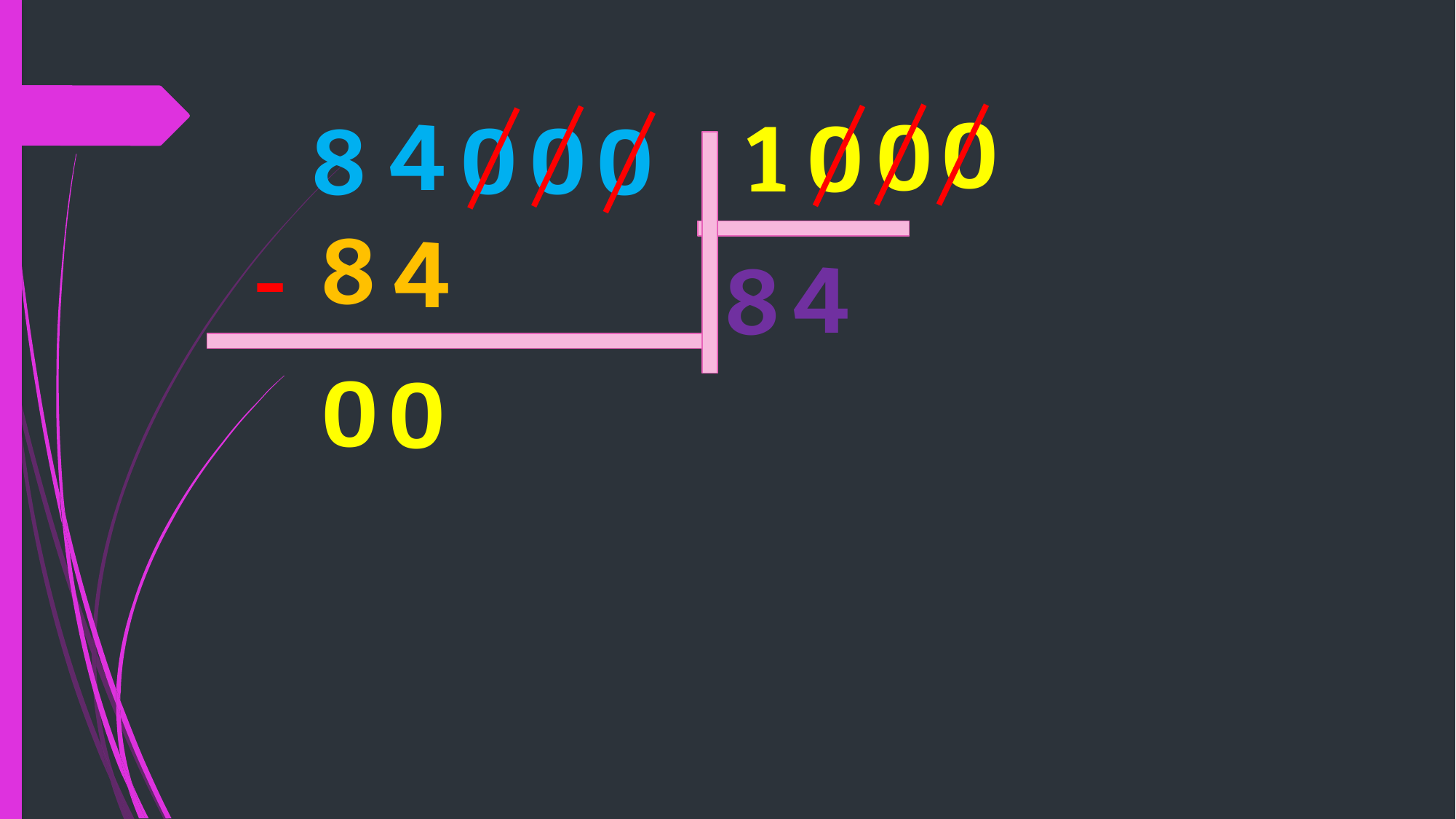

0
4
0
0
1
0
0
8
0

8
4

-
4
8

0
0